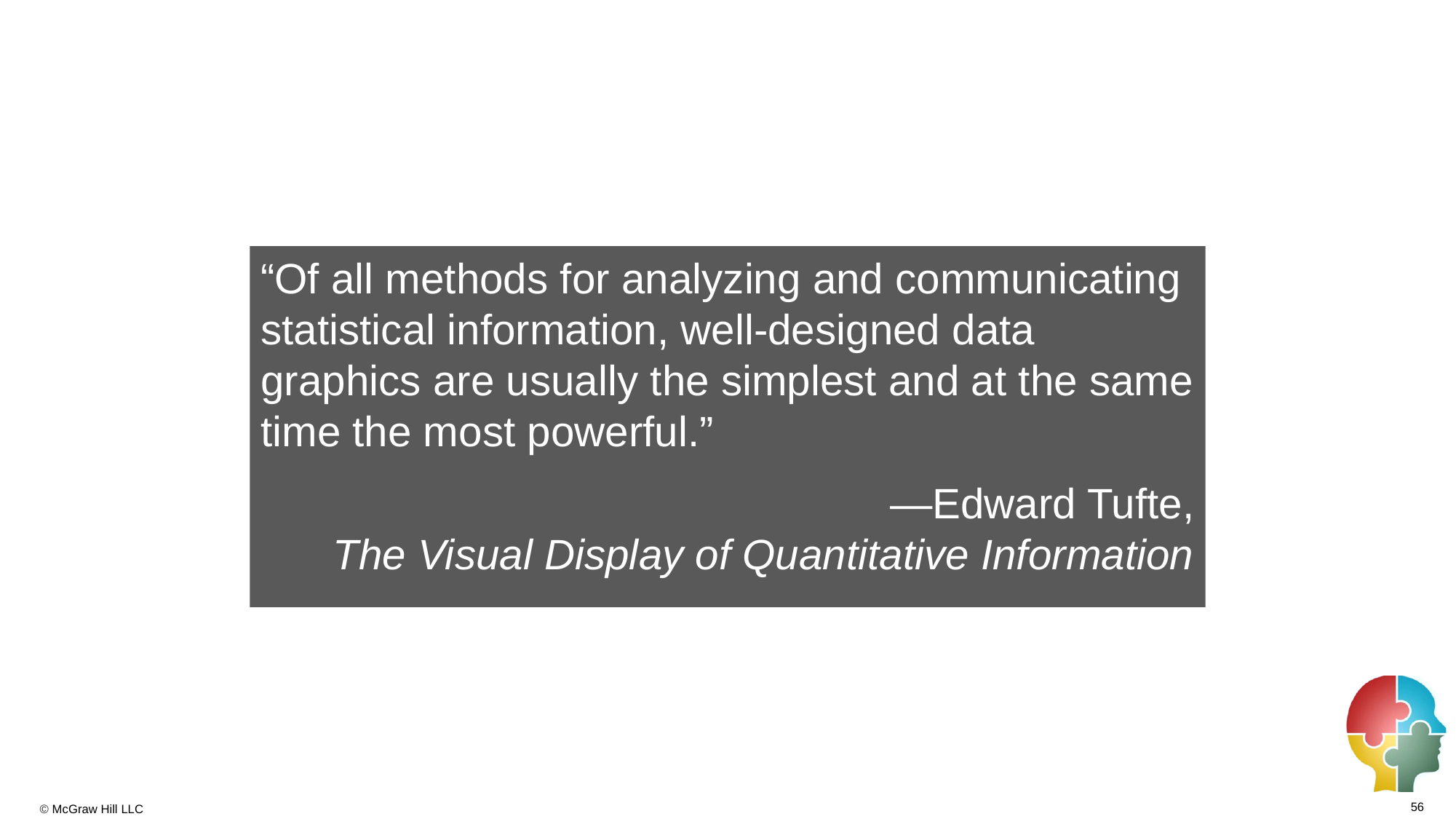

“Of all methods for analyzing and communicating statistical information, well-designed data graphics are usually the simplest and at the same time the most powerful.”
—Edward Tufte,
The Visual Display of Quantitative Information
56